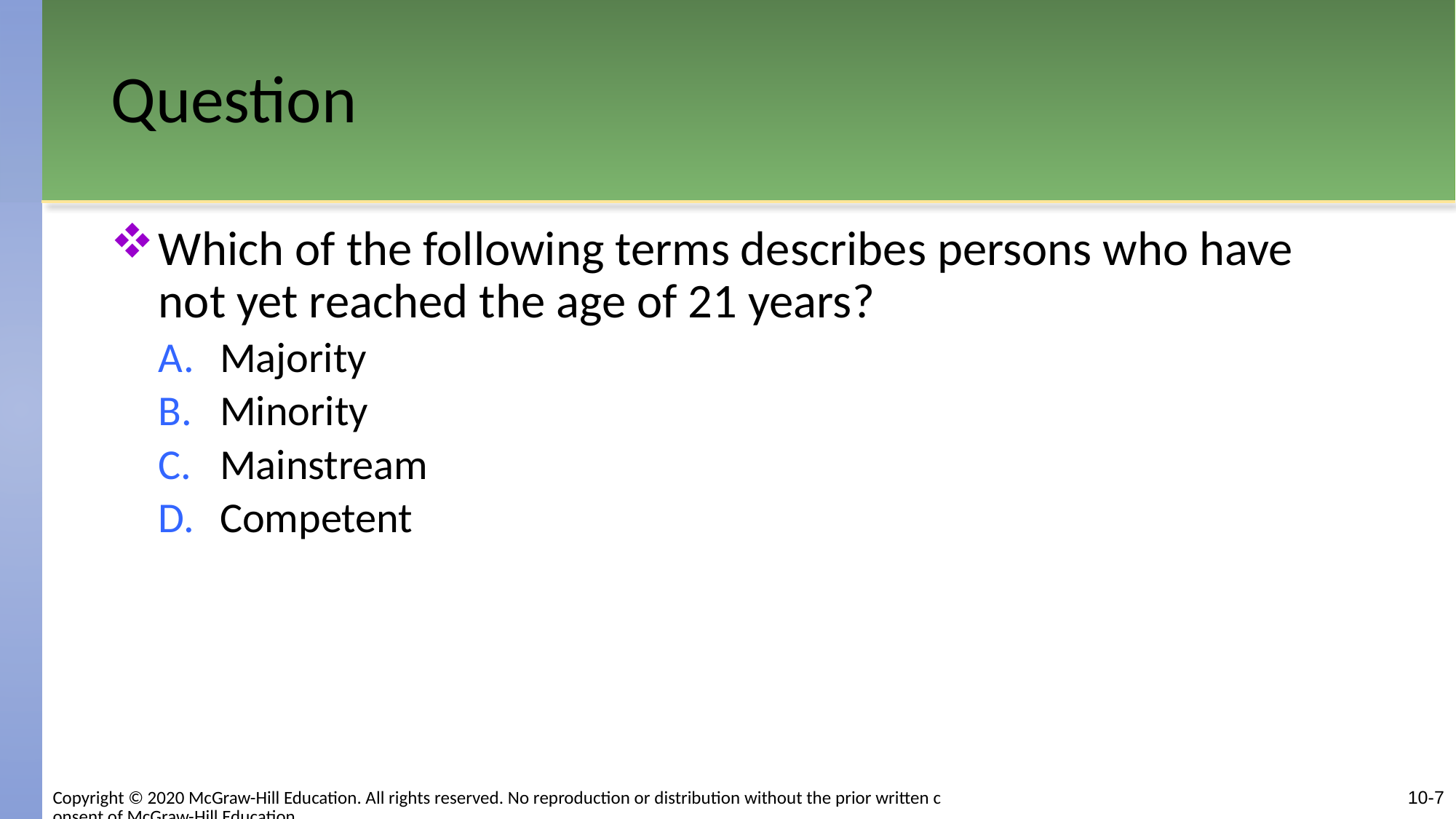

# Question
Which of the following terms describes persons who have not yet reached the age of 21 years?
Majority
Minority
Mainstream
Competent

Copyright © 2020 McGraw-Hill Education. All rights reserved. No reproduction or distribution without the prior written consent of McGraw-Hill Education.
10-7